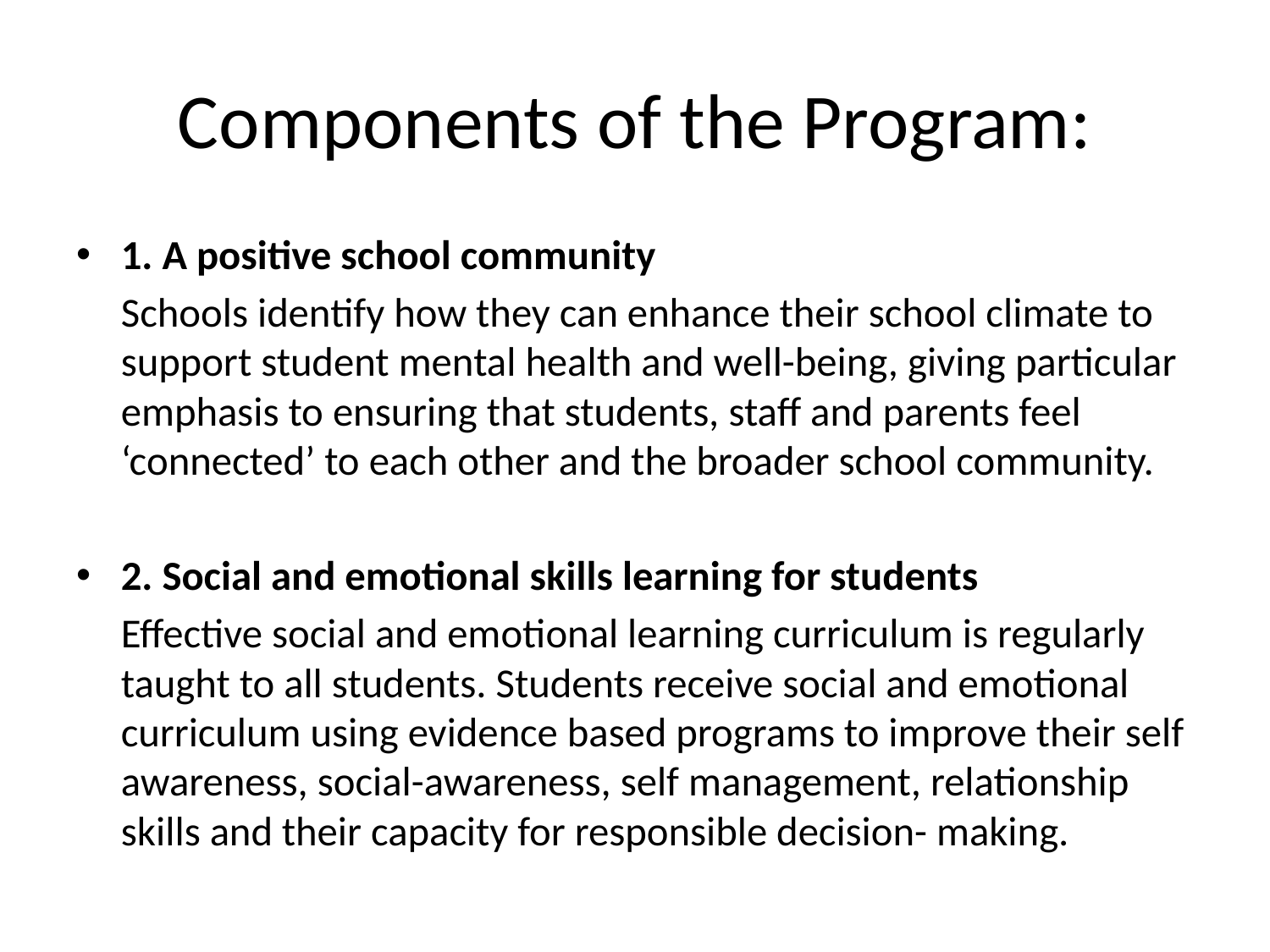

# Components of the Program:
1. A positive school community
	Schools identify how they can enhance their school climate to support student mental health and well-being, giving particular emphasis to ensuring that students, staff and parents feel ‘connected’ to each other and the broader school community.

2. Social and emotional skills learning for students
	Effective social and emotional learning curriculum is regularly taught to all students. Students receive social and emotional curriculum using evidence based programs to improve their self awareness, social-awareness, self management, relationship skills and their capacity for responsible decision- making.